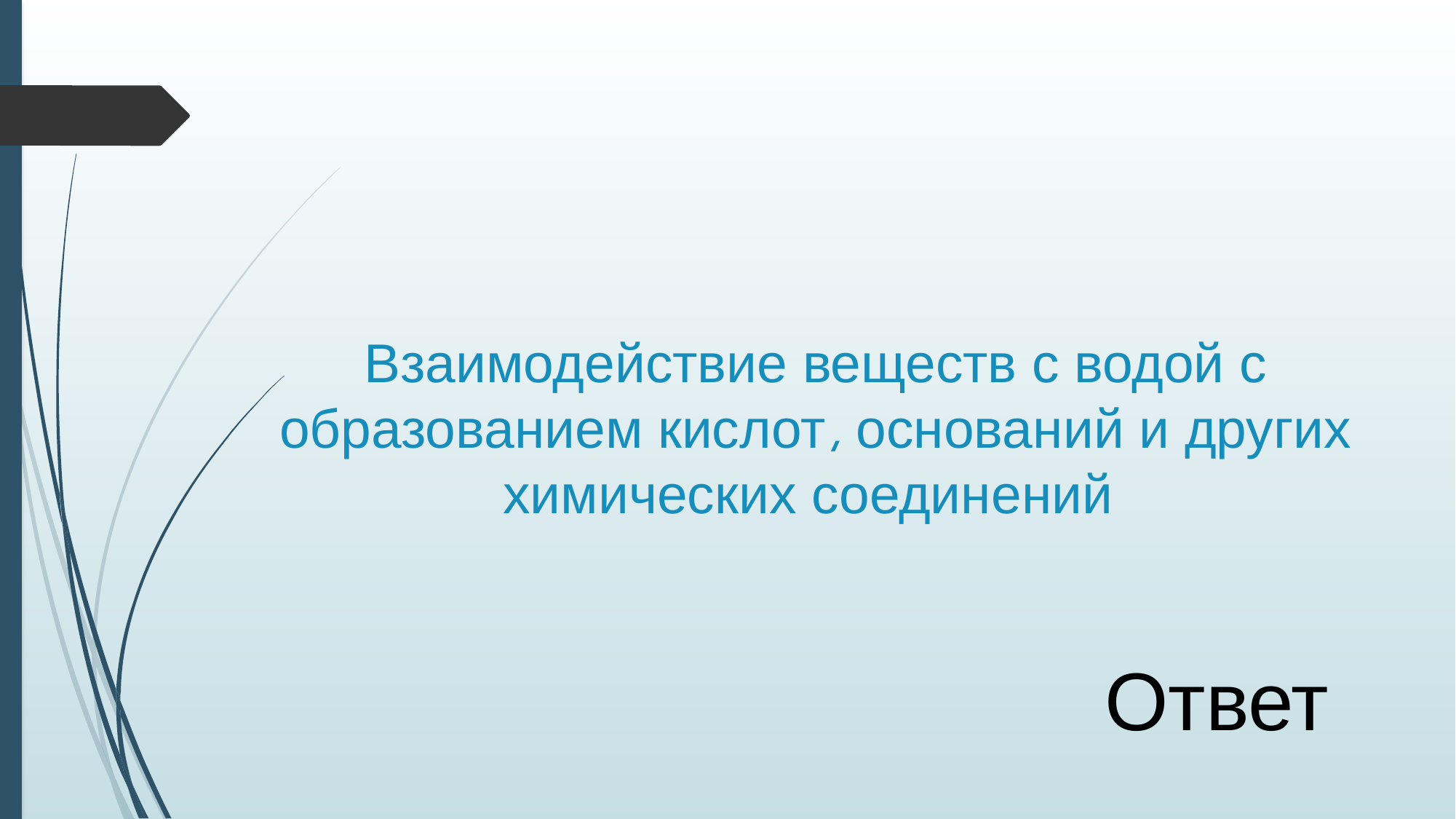

# Взаимодействие веществ с водой с образованием кислот, оснований и других химических соединений
Ответ